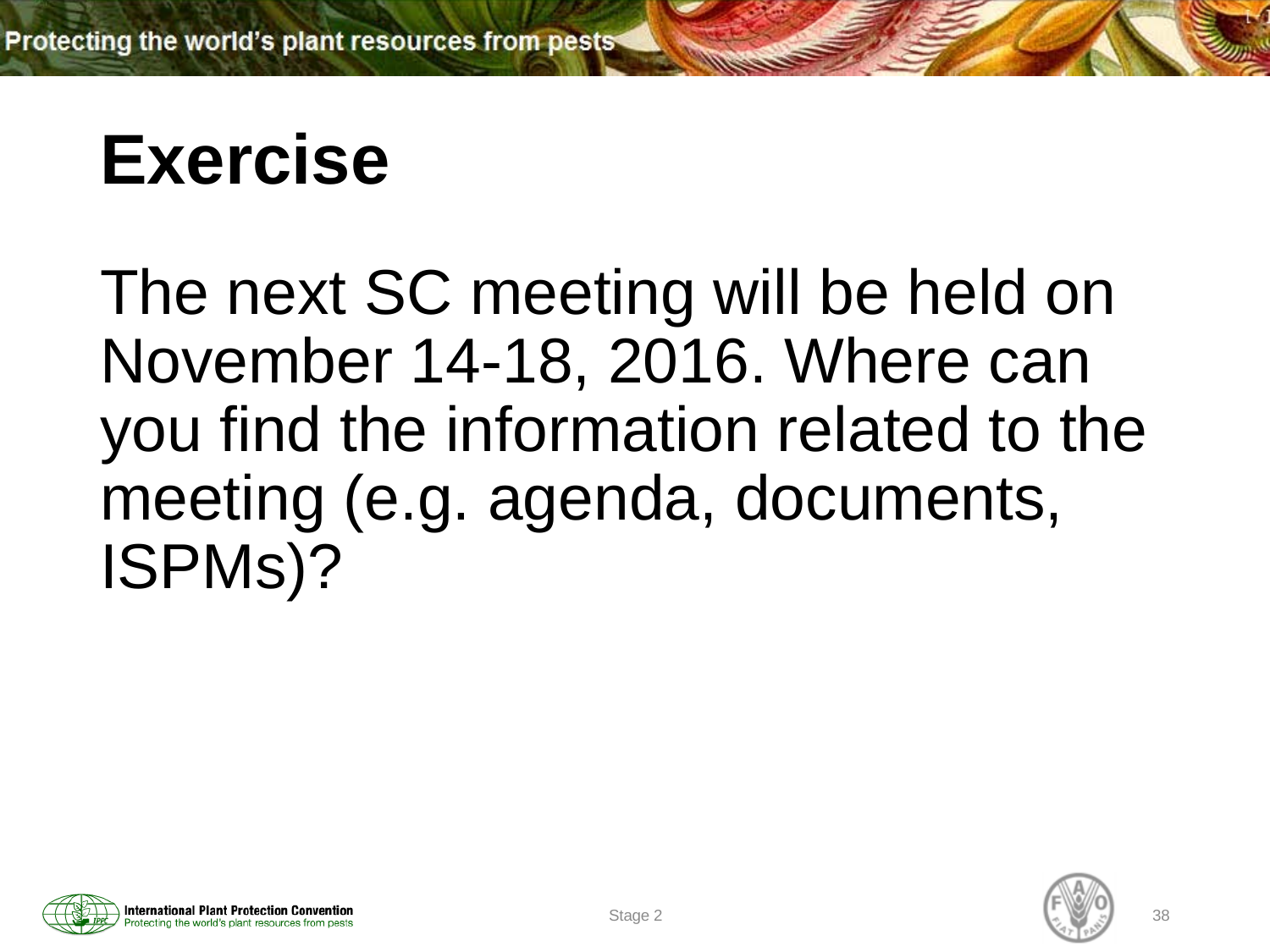

# Exercise
The next SC meeting will be held on November 14-18, 2016. Where can you find the information related to the meeting (e.g. agenda, documents, ISPMs)?
Stage 2
38